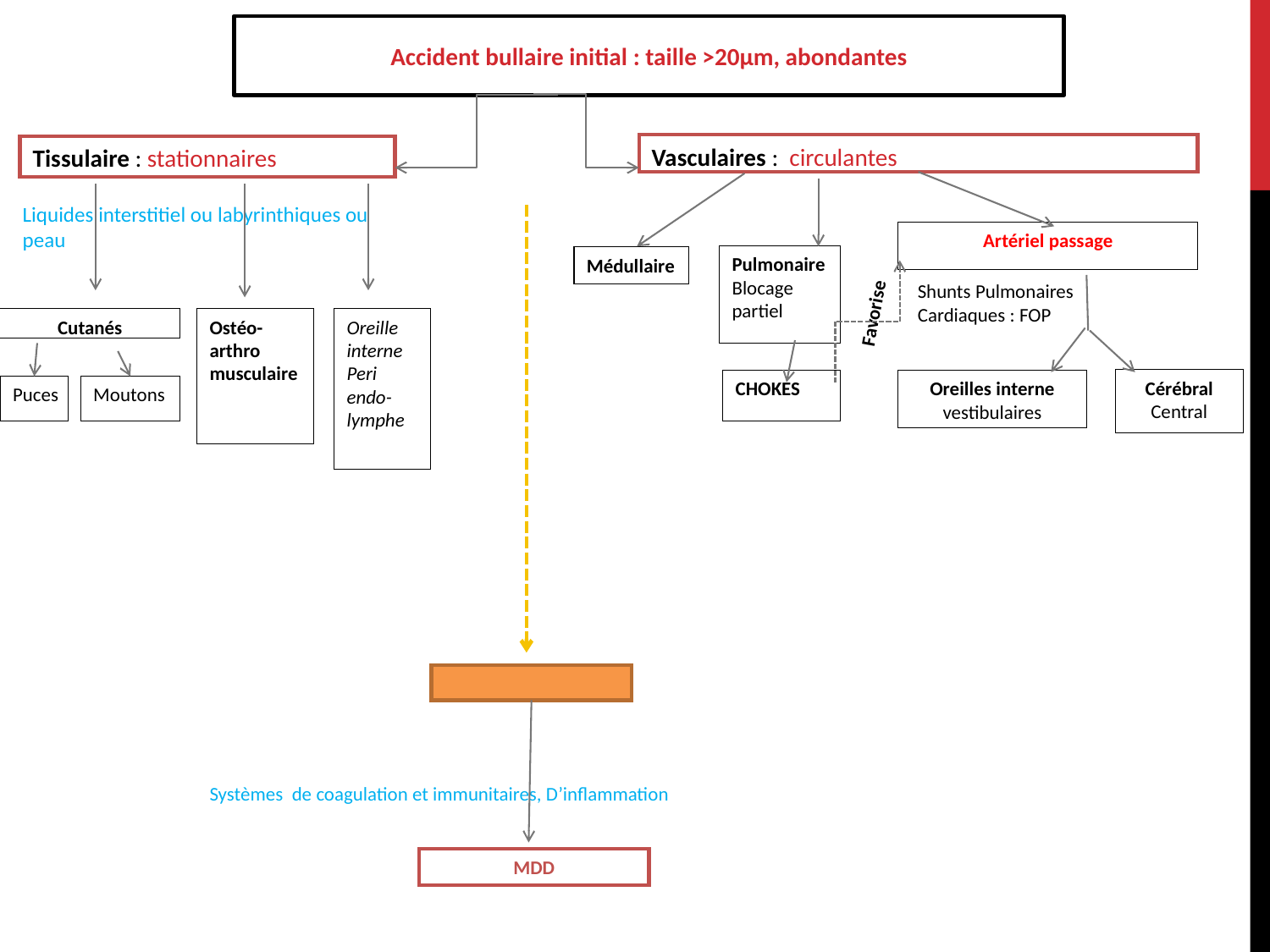

Accident bullaire initial : taille >20µm, abondantes

Vasculaires :  circulantes
Tissulaire : stationnaires

Liquides interstitiel ou labyrinthiques ou peau
Artériel passage
Pulmonaire Blocage partiel
Médullaire
Shunts Pulmonaires Cardiaques : FOP

Favorise
Cutanés
Ostéo-arthro musculaire
Oreille interne
Peri endo-lymphe
Cérébral
Central
Oreilles interne vestibulaires
CHOKES
Puces
Moutons

Systèmes  de coagulation et immunitaires, D’inflammation
MDD